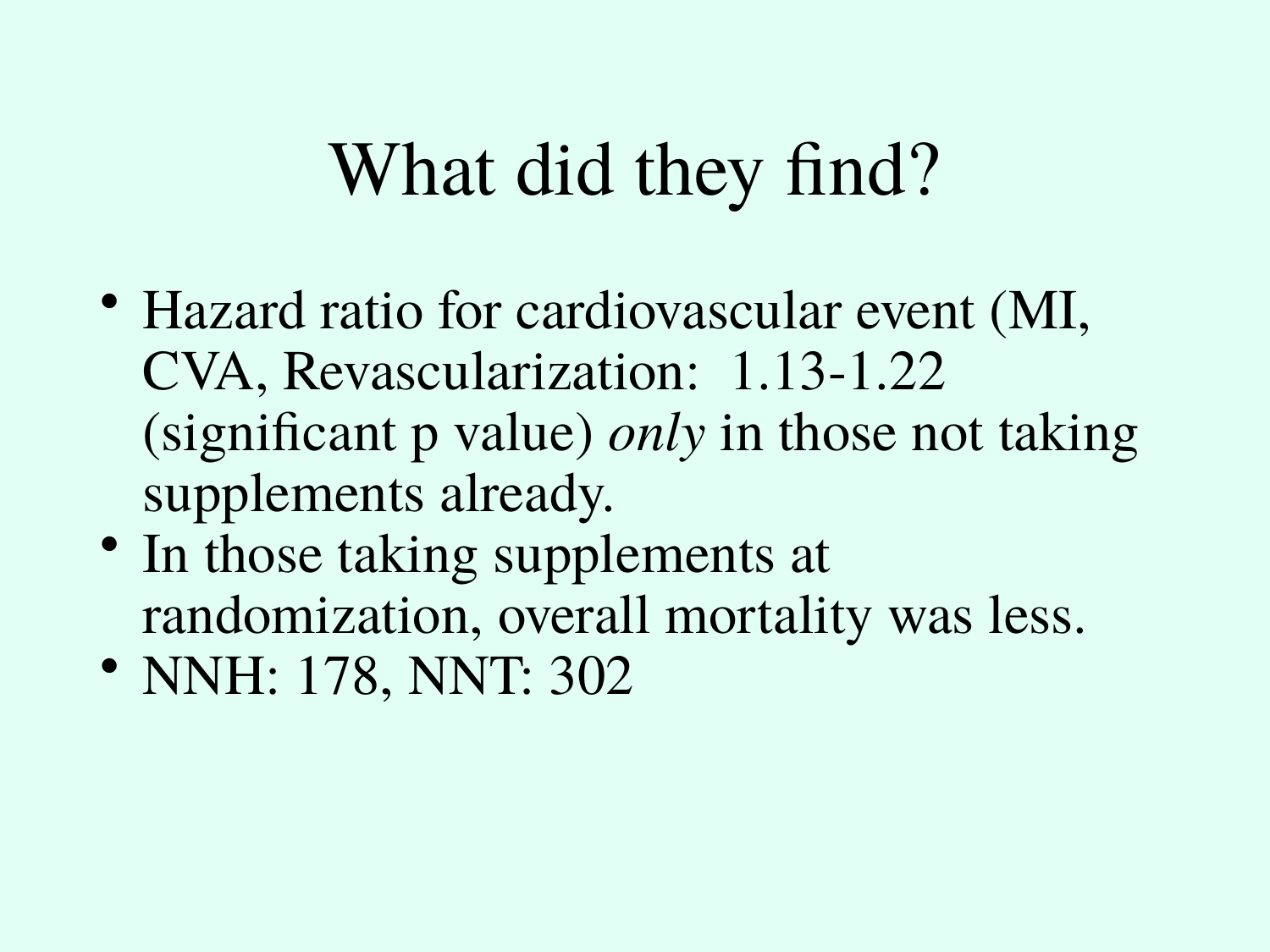

What did they find?
Hazard ratio for cardiovascular event (MI, CVA, Revascularization:  1.13-1.22 (significant p value) only in those not taking supplements already.
In those taking supplements at randomization, overall mortality was less.
NNH: 178, NNT: 302